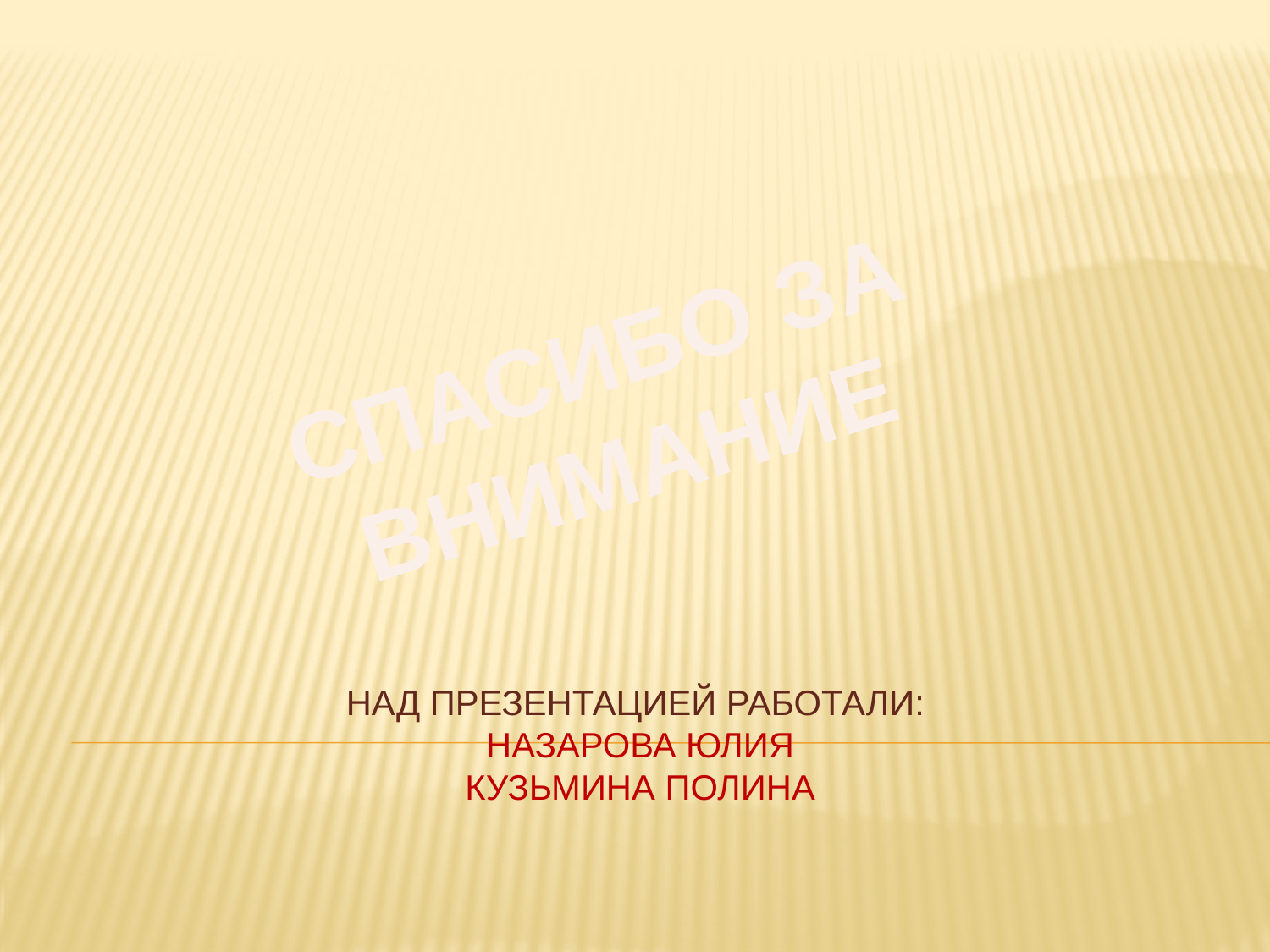

СПАСИБО ЗА ВНИМАНИЕ
# Над презентацией работали: Назарова Юлия Кузьмина Полина